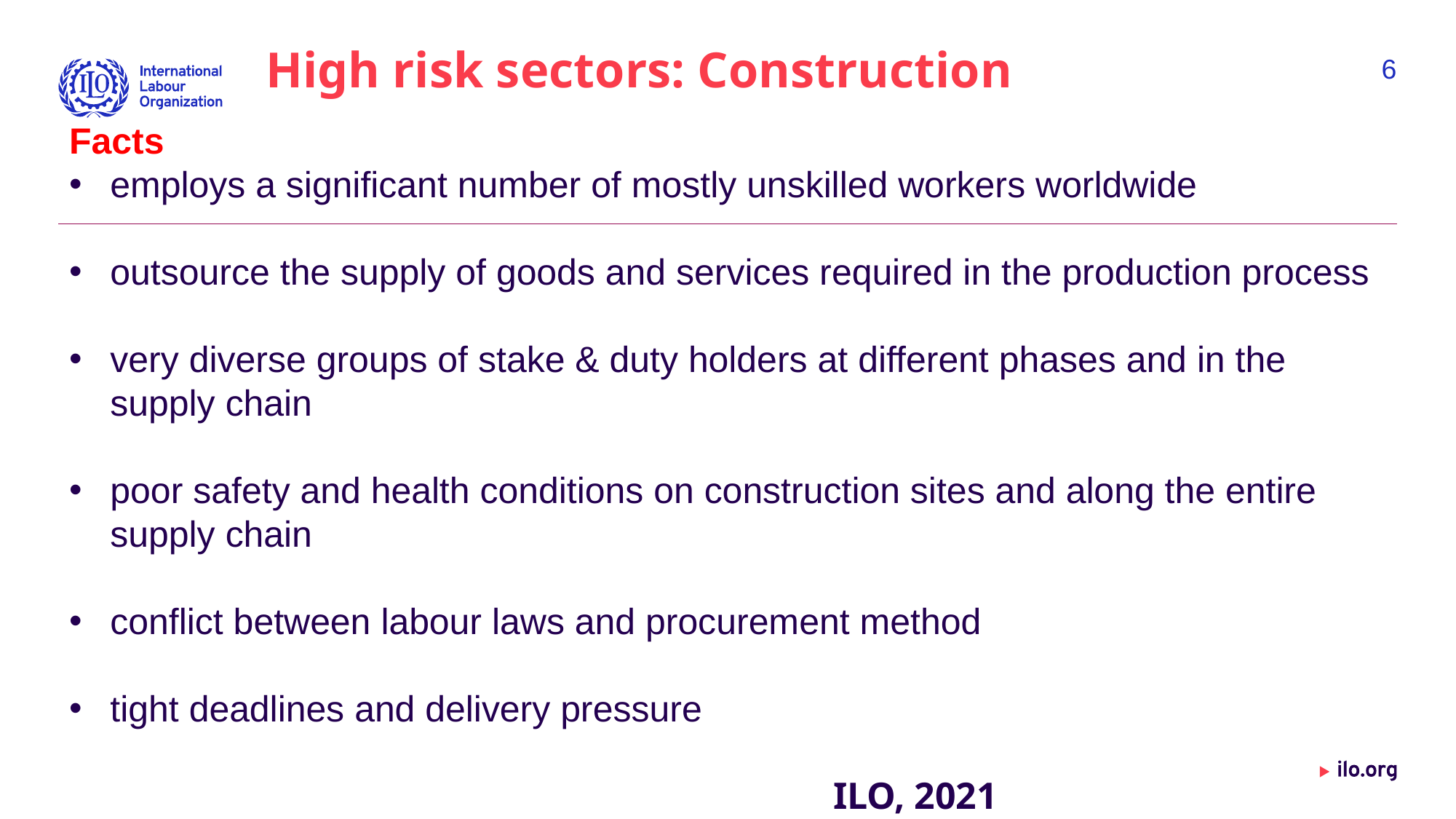

High risk sectors: Construction
6
Facts
employs a significant number of mostly unskilled workers worldwide

outsource the supply of goods and services required in the production process

very diverse groups of stake & duty holders at different phases and in the supply chain

poor safety and health conditions on construction sites and along the entire supply chain

conflict between labour laws and procurement method

tight deadlines and delivery pressure

							ILO, 2021
Date: Monday / 01 / October / 2019